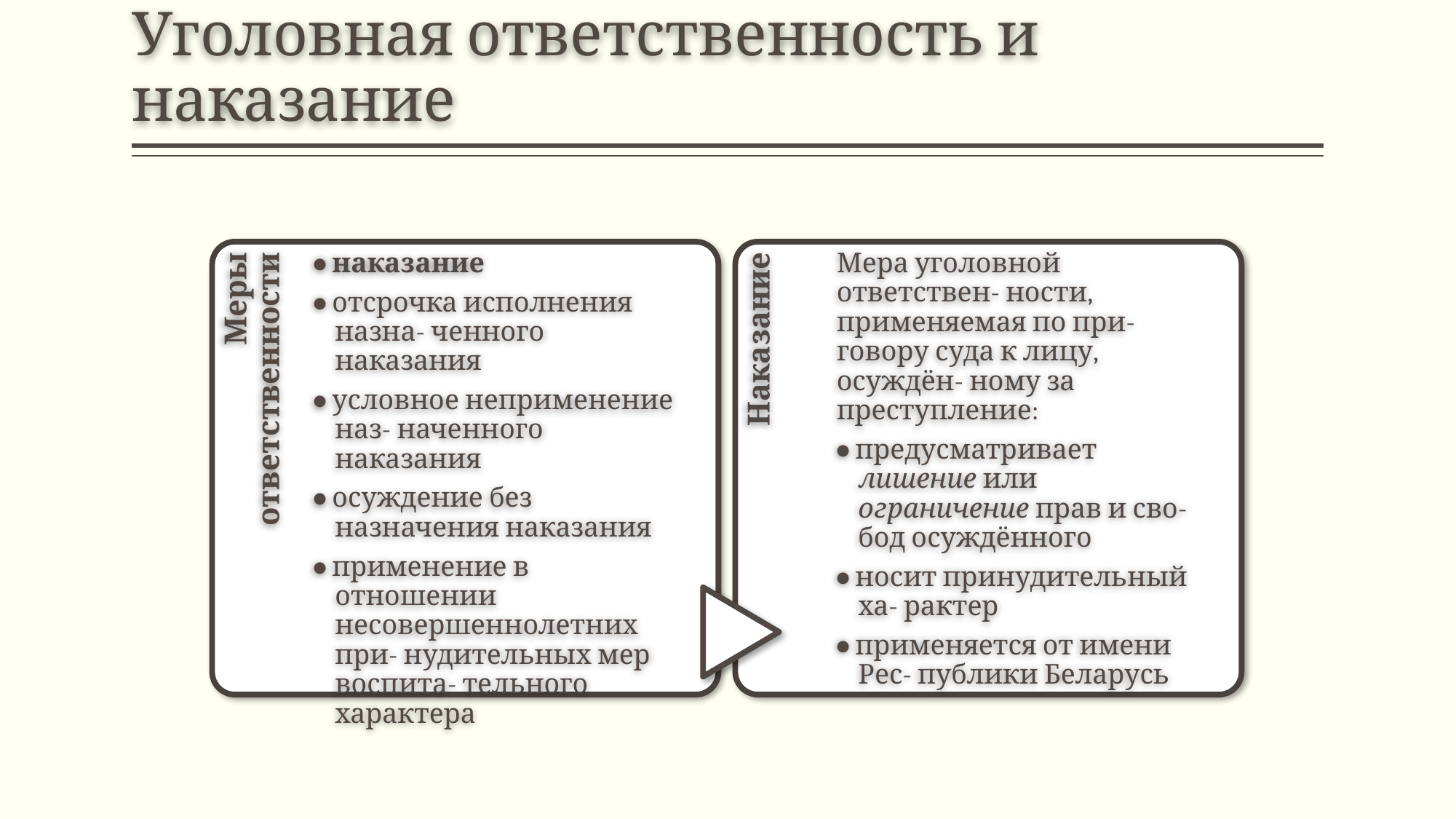

# Уголовная ответственность и наказание

⦁ наказание
⦁ отсрочка исполнения назна- ченного наказания
⦁ условное неприменение наз- наченного наказания
⦁ осуждение без назначения наказания
⦁ применение в отношении несовершеннолетних при- нудительных мер воспита- тельного характера

Мера уголовной ответствен- ности, применяемая по при- говору суда к лицу, осуждён- ному за преступление:
⦁ предусматривает лишение или ограничение прав и сво- бод осуждённого
⦁ носит принудительный ха- рактер
⦁ применяется от имени Рес- публики Беларусь
Меры ответственности
Наказание